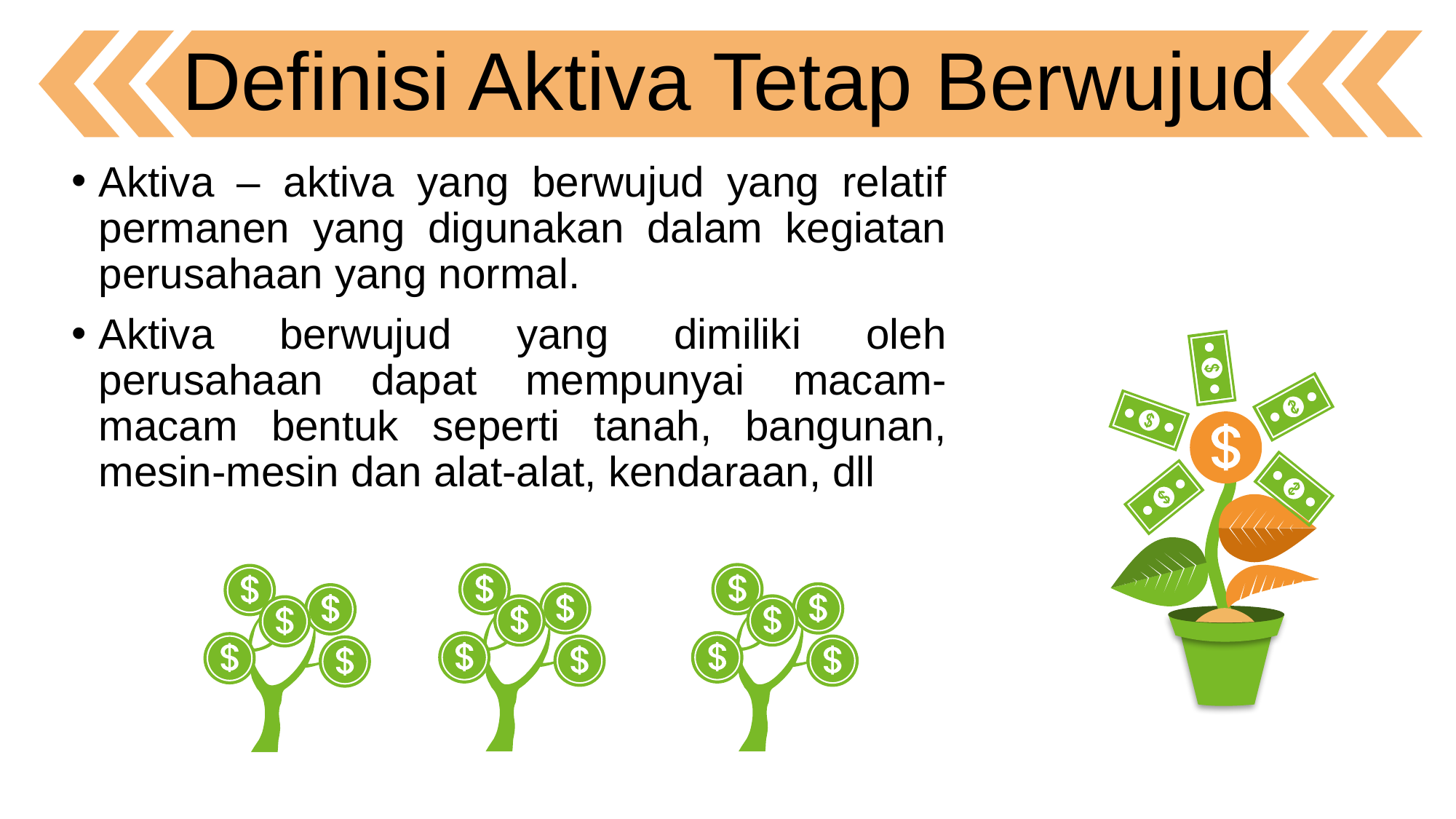

Definisi Aktiva Tetap Berwujud
Aktiva – aktiva yang berwujud yang relatif permanen yang digunakan dalam kegiatan perusahaan yang normal.
Aktiva berwujud yang dimiliki oleh perusahaan dapat mempunyai macam-macam bentuk seperti tanah, bangunan, mesin-mesin dan alat-alat, kendaraan, dll